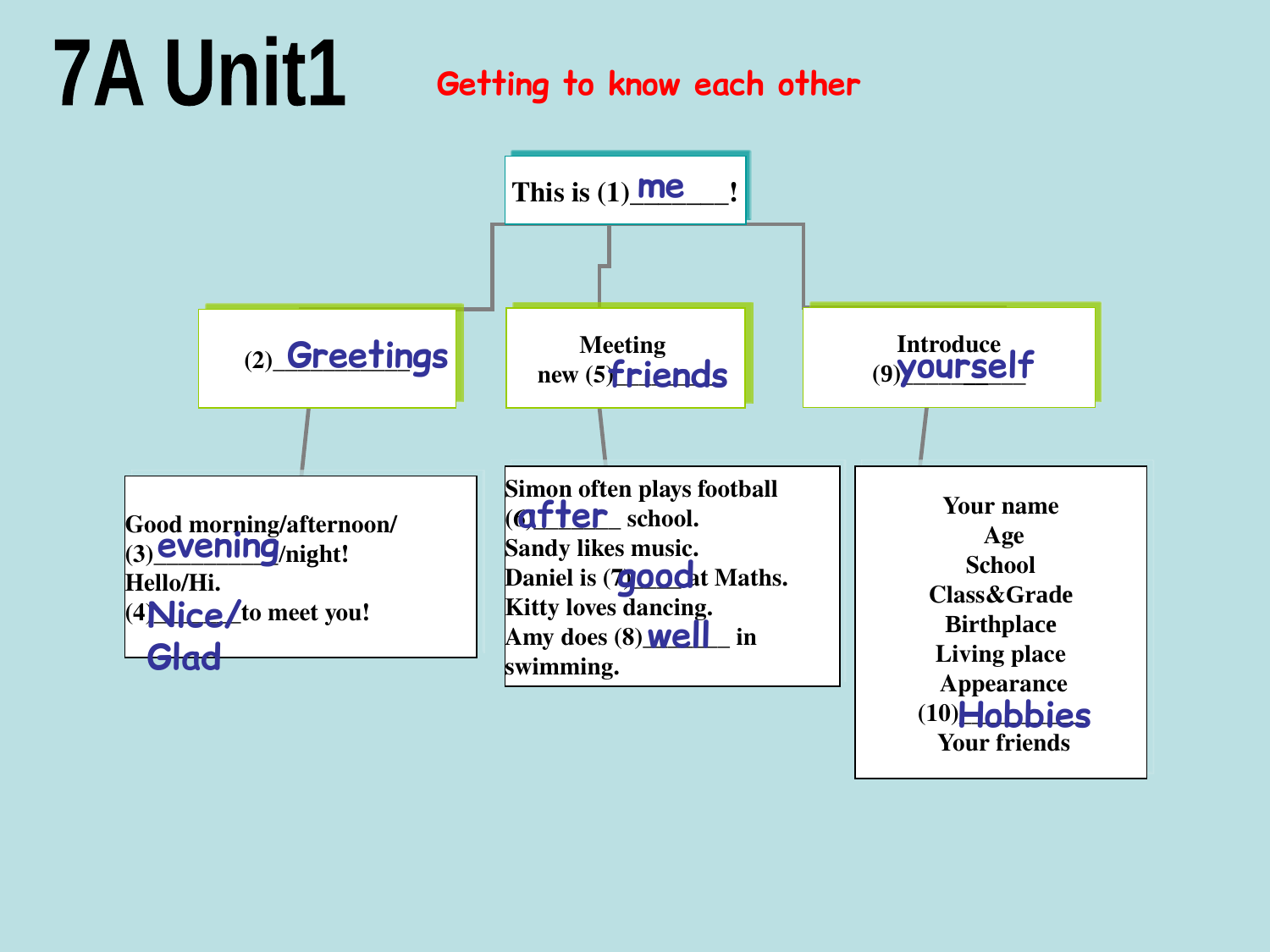

7A Unit1
Getting to know each other

This is (1)_______!
me

Introduce
(9)__________
Meeting
new (5)________
(2)___________
Greetings
yourself
friends
Simon often plays football (6)_______ school.
Sandy likes music.
Daniel is (7)____ at Maths.
Kitty loves dancing.
Amy does (8)_______ in swimming.
Your name
 Age
School
Class&Grade
Birthplace
Living place
 Appearance
(10)__________
 Your friends
Good morning/afternoon/
(3)__________/night!
Hello/Hi.
(4)_______to meet you!
after
evening
good
Nice/
Glad
well
Hobbies